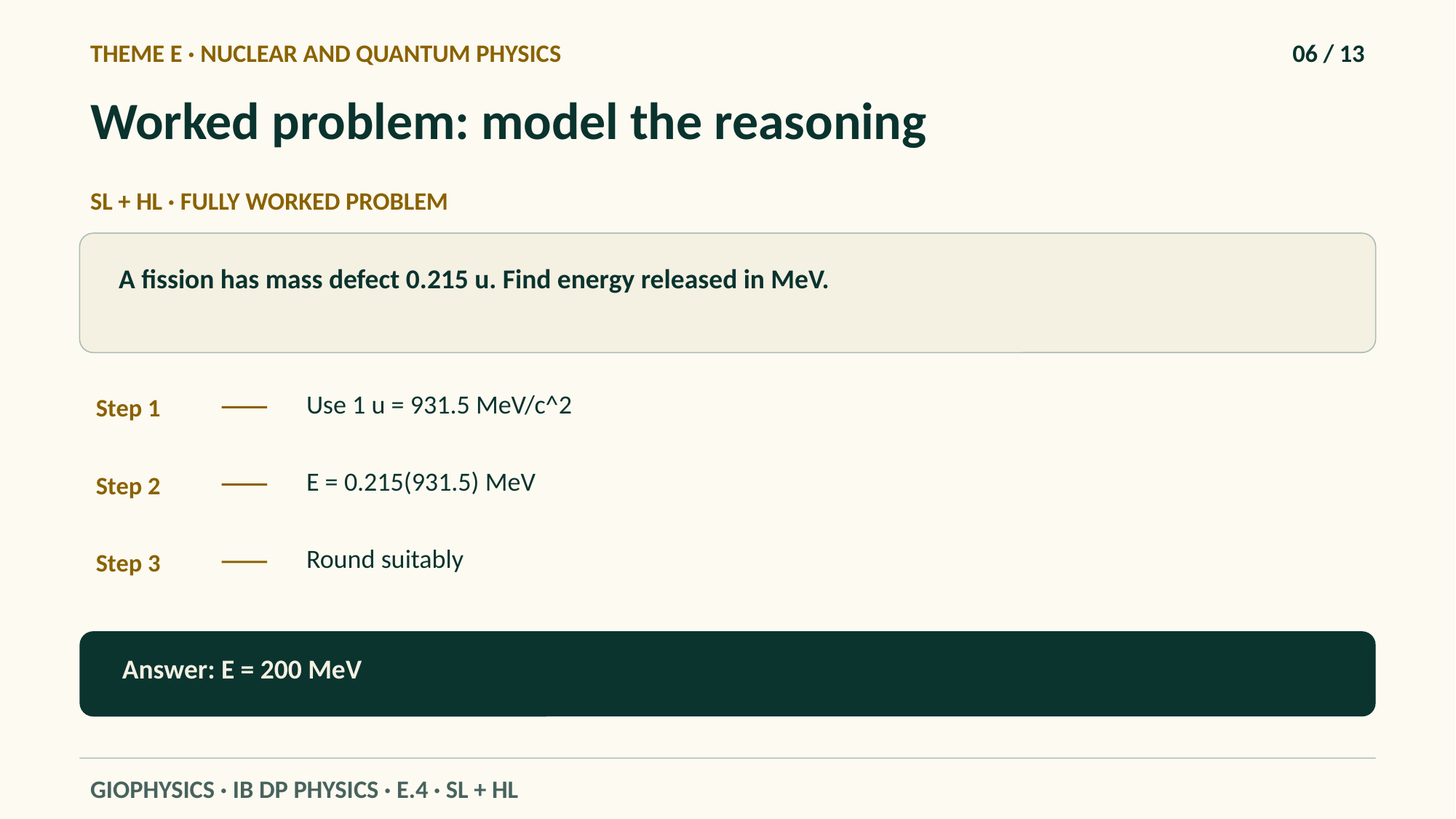

THEME E · NUCLEAR AND QUANTUM PHYSICS
06 / 13
Worked problem: model the reasoning
SL + HL · FULLY WORKED PROBLEM

A fission has mass defect 0.215 u. Find energy released in MeV.
Use 1 u = 931.5 MeV/c^2
Step 1

E = 0.215(931.5) MeV
Step 2

Round suitably
Step 3

Answer: E = 200 MeV

GIOPHYSICS · IB DP PHYSICS · E.4 · SL + HL